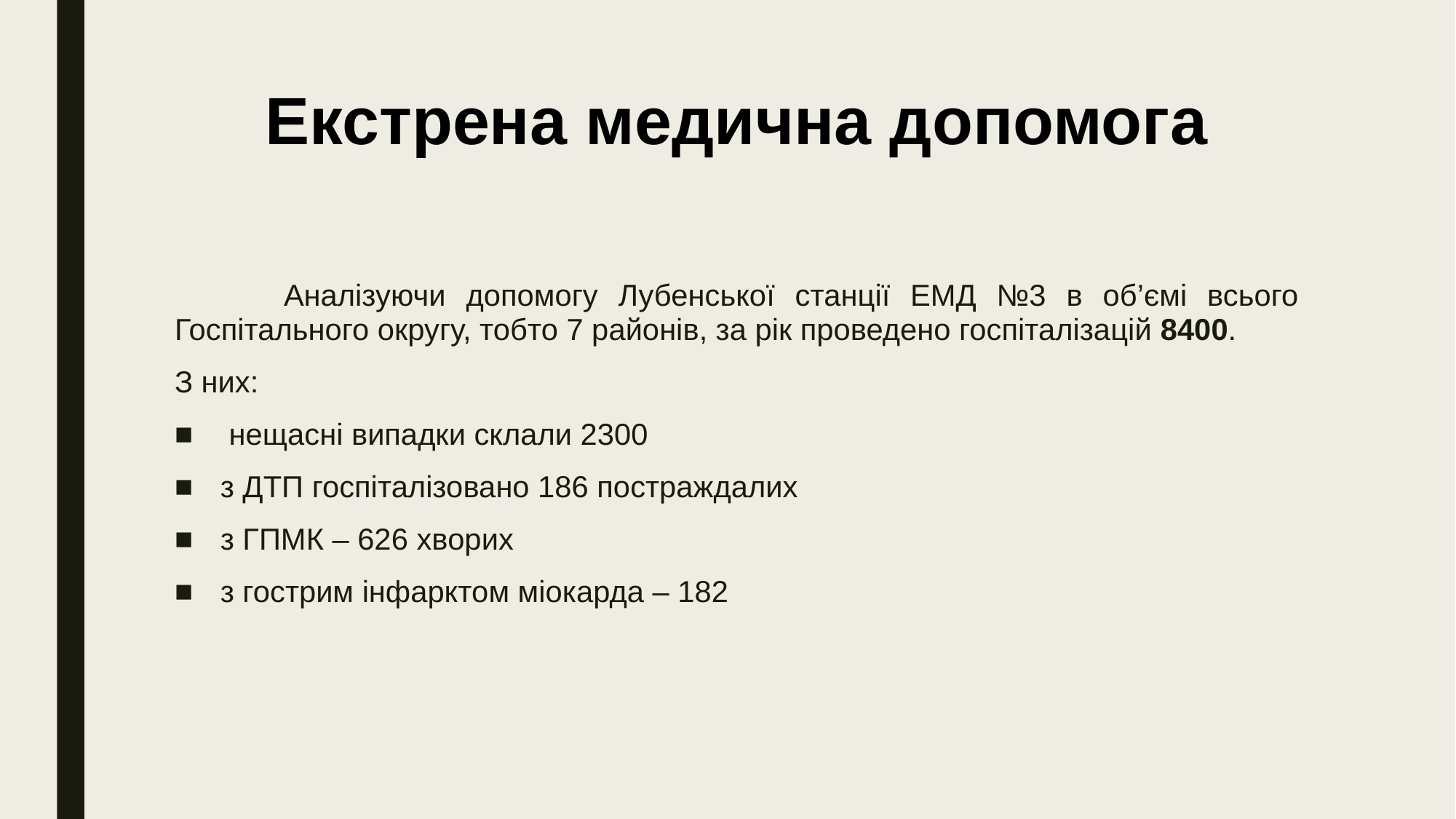

# Екстрена медична допомога
	Аналізуючи допомогу Лубенської станції ЕМД №3 в об’ємі всього Госпітального округу, тобто 7 районів, за рік проведено госпіталізацій 8400.
З них:
 нещасні випадки склали 2300
з ДТП госпіталізовано 186 постраждалих
з ГПМК – 626 хворих
з гострим інфарктом міокарда – 182